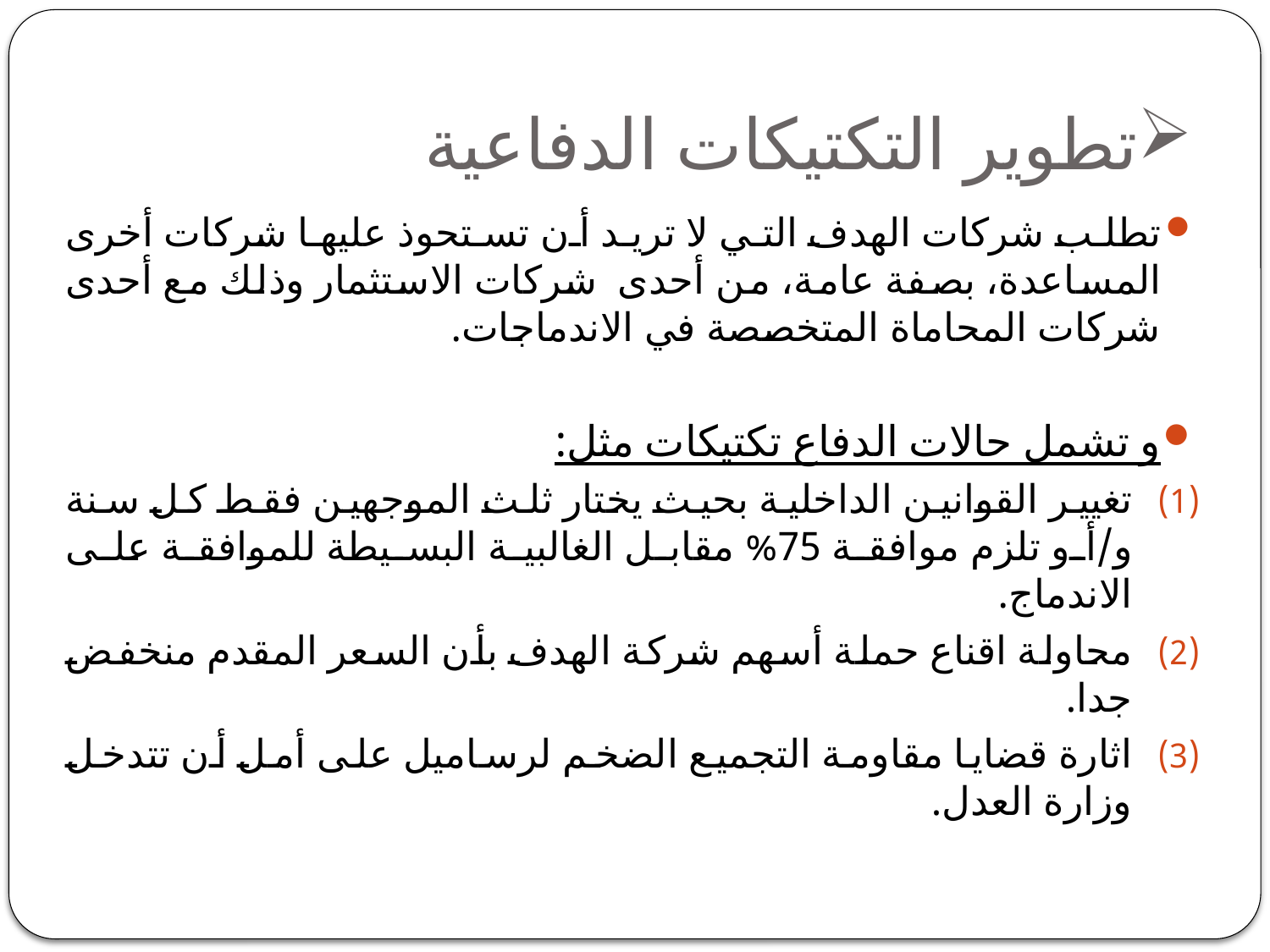

# تطوير التكتيكات الدفاعية
تطلب شركات الهدف التي لا تريد أن تستحوذ عليها شركات أخرى المساعدة، بصفة عامة، من أحدى  شركات الاستثمار وذلك مع أحدى شركات المحاماة المتخصصة في الاندماجات.

و تشمل حالات الدفاع تكتيكات مثل:
تغيير القوانين الداخلية بحيث يختار ثلث الموجهين فقط كل سنة و/أو تلزم موافقة 75% مقابل الغالبية البسيطة للموافقة على الاندماج.
محاولة اقناع حملة أسهم شركة الهدف بأن السعر المقدم منخفض جدا.
اثارة قضايا مقاومة التجميع الضخم لرساميل على أمل أن تتدخل وزارة العدل.